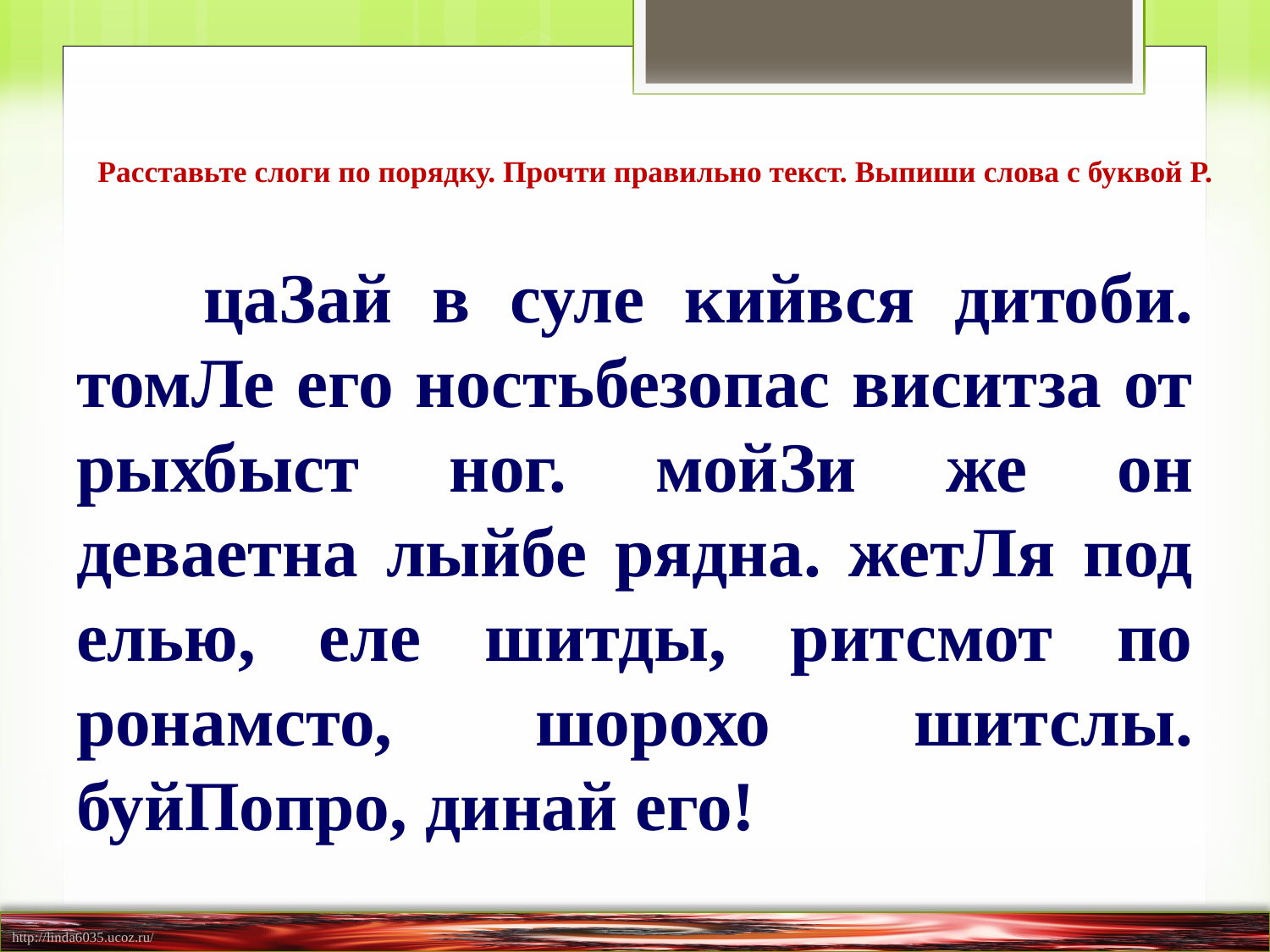

# Расставьте слоги по порядку. Прочти правильно текст. Выпиши слова с буквой Р.
	цаЗай в суле кийвся дитоби. томЛе его ностьбезопас виситза от рыхбыст ног. мойЗи же он деваетна лыйбе рядна. жетЛя под елью, еле шитды, ритсмот по ронамсто, шорохо шитслы. буйПопро, динай его!